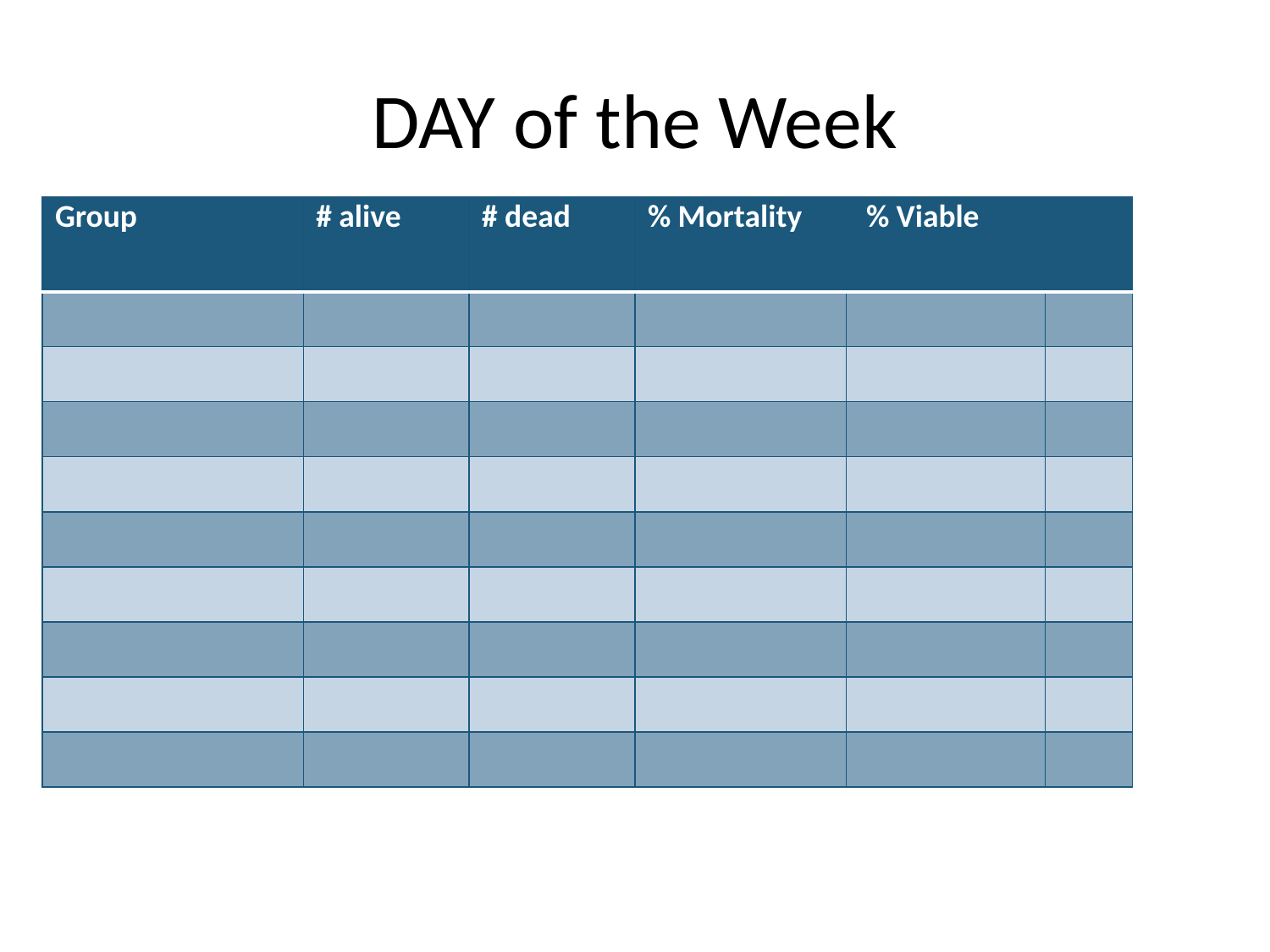

# DAY of the Week
| Group | # alive | # dead | % Mortality | % Viable |  |
| --- | --- | --- | --- | --- | --- |
|  |  |  |  |  |  |
|  |  |  |  |  |  |
|  |  |  |  |  |  |
|  |  |  |  |  |  |
|  |  |  |  |  |  |
|  |  |  |  |  |  |
|  |  |  |  |  |  |
|  |  |  |  |  |  |
|  |  |  |  |  |  |